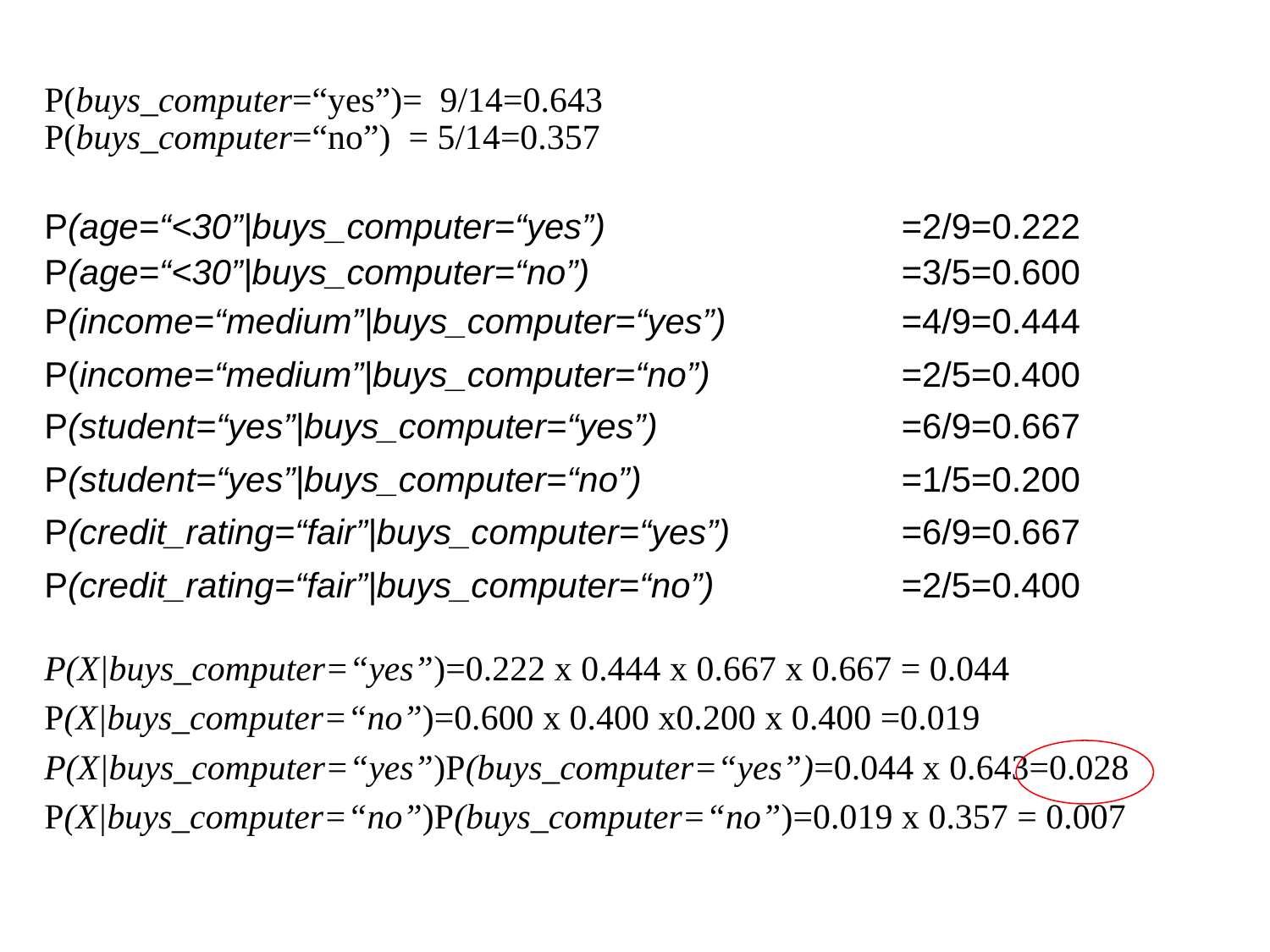

P(buys_computer=“yes”)=  9/14=0.643
P(buys_computer=“no”)  = 5/14=0.357
P(age=“<30”|buys_computer=“yes”)

=2/9=0.222

P(age=“<30”|buys_computer=“no”)

=3/5=0.600

P(income=“medium”|buys_computer=“yes”)

=4/9=0.444

P(income=“medium”|buys_computer=“no”)

=2/5=0.400

P(student=“yes”|buys_computer=“yes”)

=6/9=0.667

P(student=“yes”|buys_computer=“no”)

=1/5=0.200

P(credit_rating=“fair”|buys_computer=“yes”)

=6/9=0.667

P(credit_rating=“fair”|buys_computer=“no”)

=2/5=0.400

P(X|buys_computer=“yes”)=0.222 x 0.444 x 0.667 x 0.667 = 0.044
P(X|buys_computer=“no”)=0.600 x 0.400 x0.200 x 0.400 =0.019
P(X|buys_computer=“yes”)P(buys_computer=“yes”)=0.044 x 0.643=0.028
P(X|buys_computer=“no”)P(buys_computer=“no”)=0.019 x 0.357 = 0.007